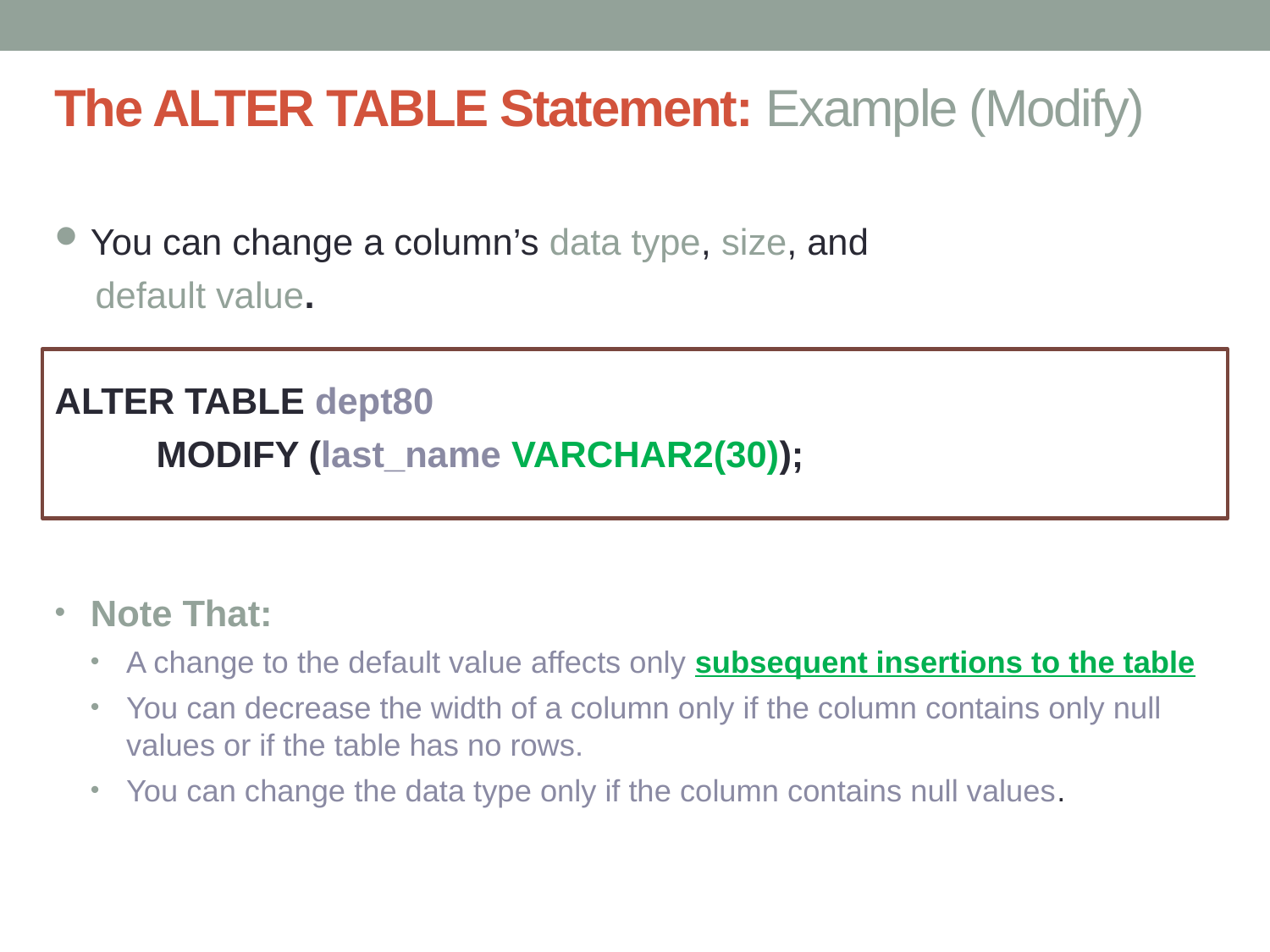

# The ALTER TABLE Statement: Example (Modify)
You can change a column’s data type, size, and
    default value.

ALTER TABLE dept80
          MODIFY (last_name VARCHAR2(30));

Note That:
A change to the default value affects only subsequent insertions to the table
You can decrease the width of a column only if the column contains only null values or if the table has no rows.
You can change the data type only if the column contains null values.